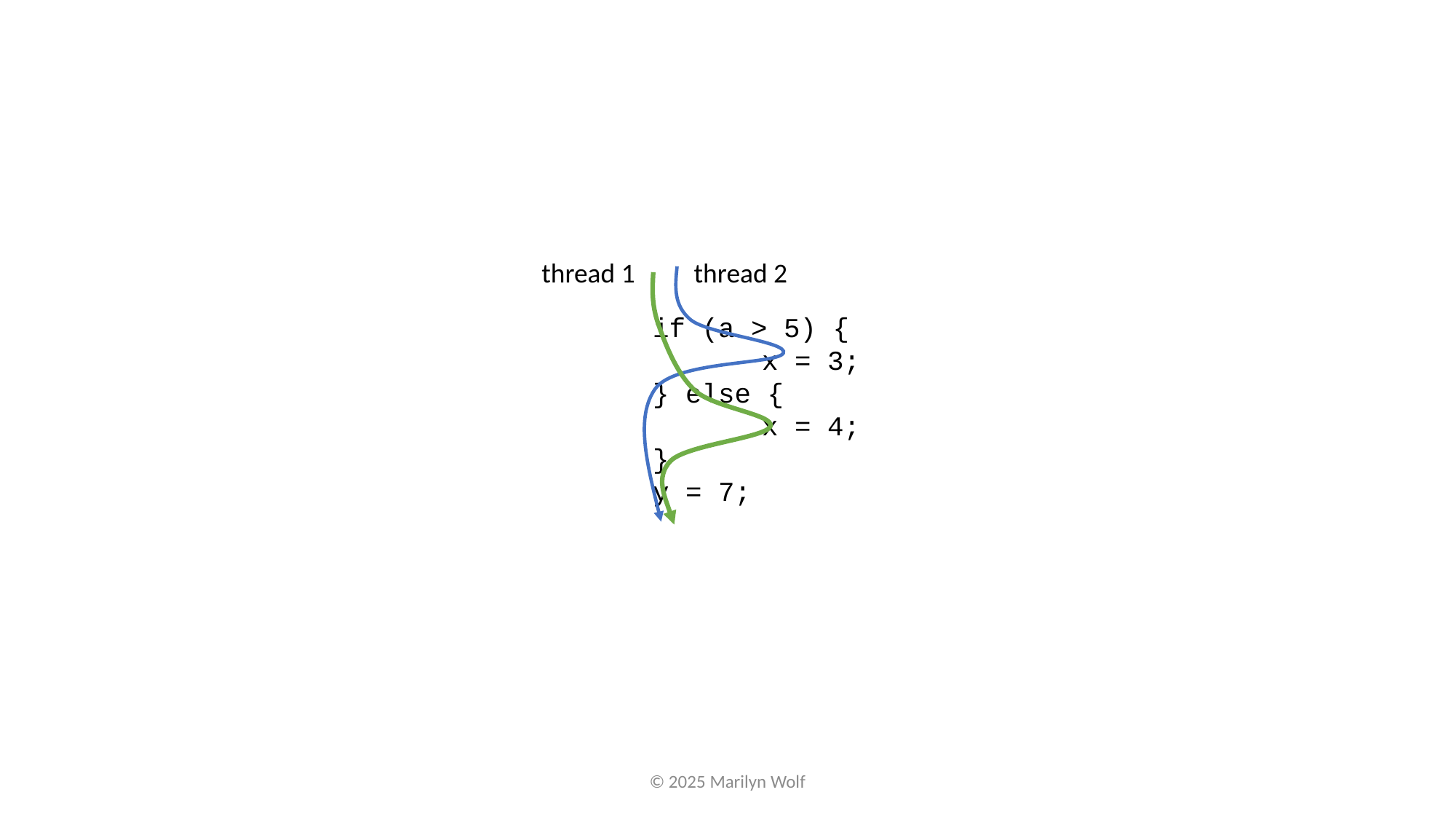

thread 1
thread 2

if (a > 5) {
	x = 3;
} else {
	x = 4;
}
y = 7;
© 2025 Marilyn Wolf